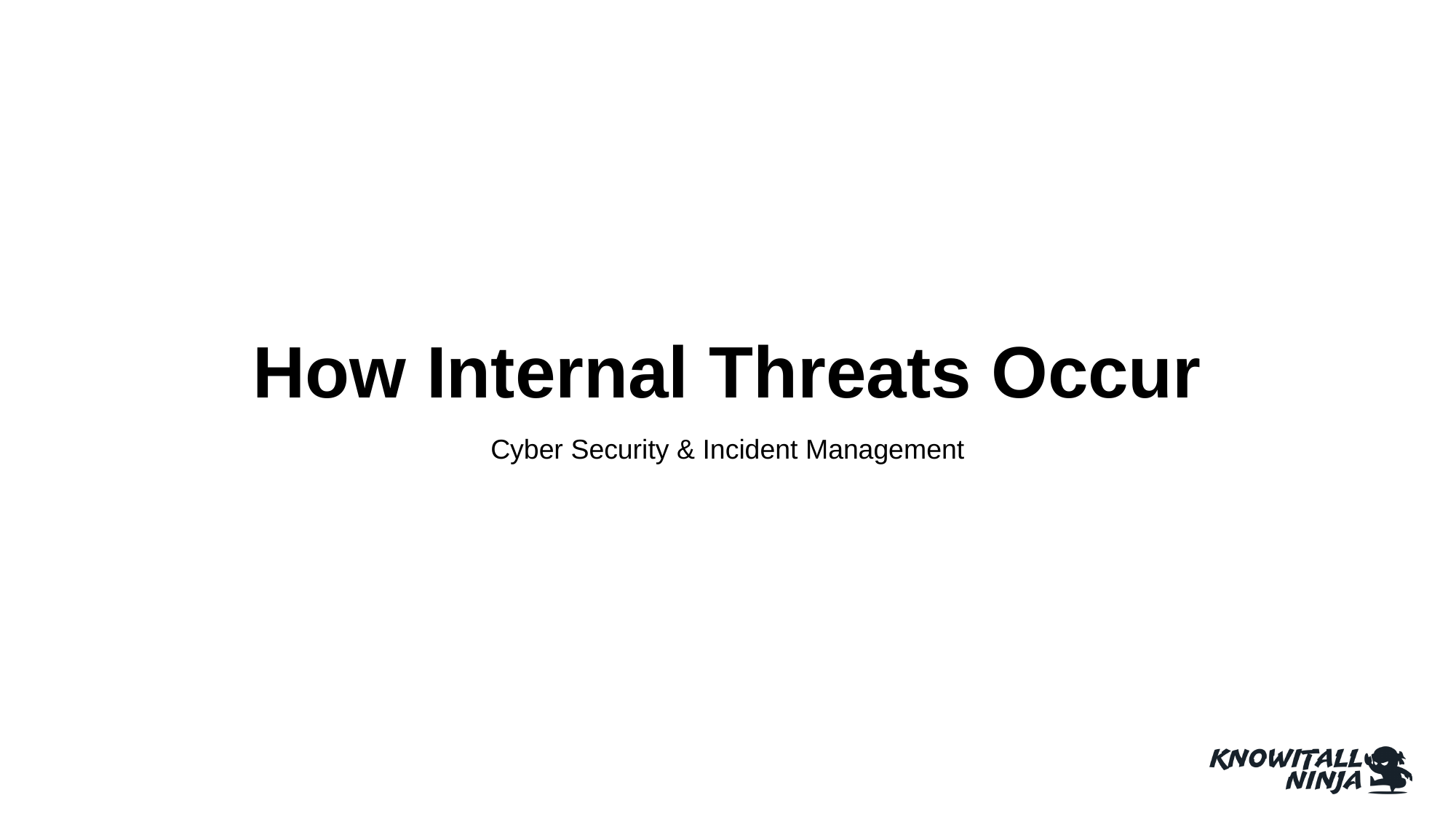

# How Internal Threats Occur
Cyber Security & Incident Management